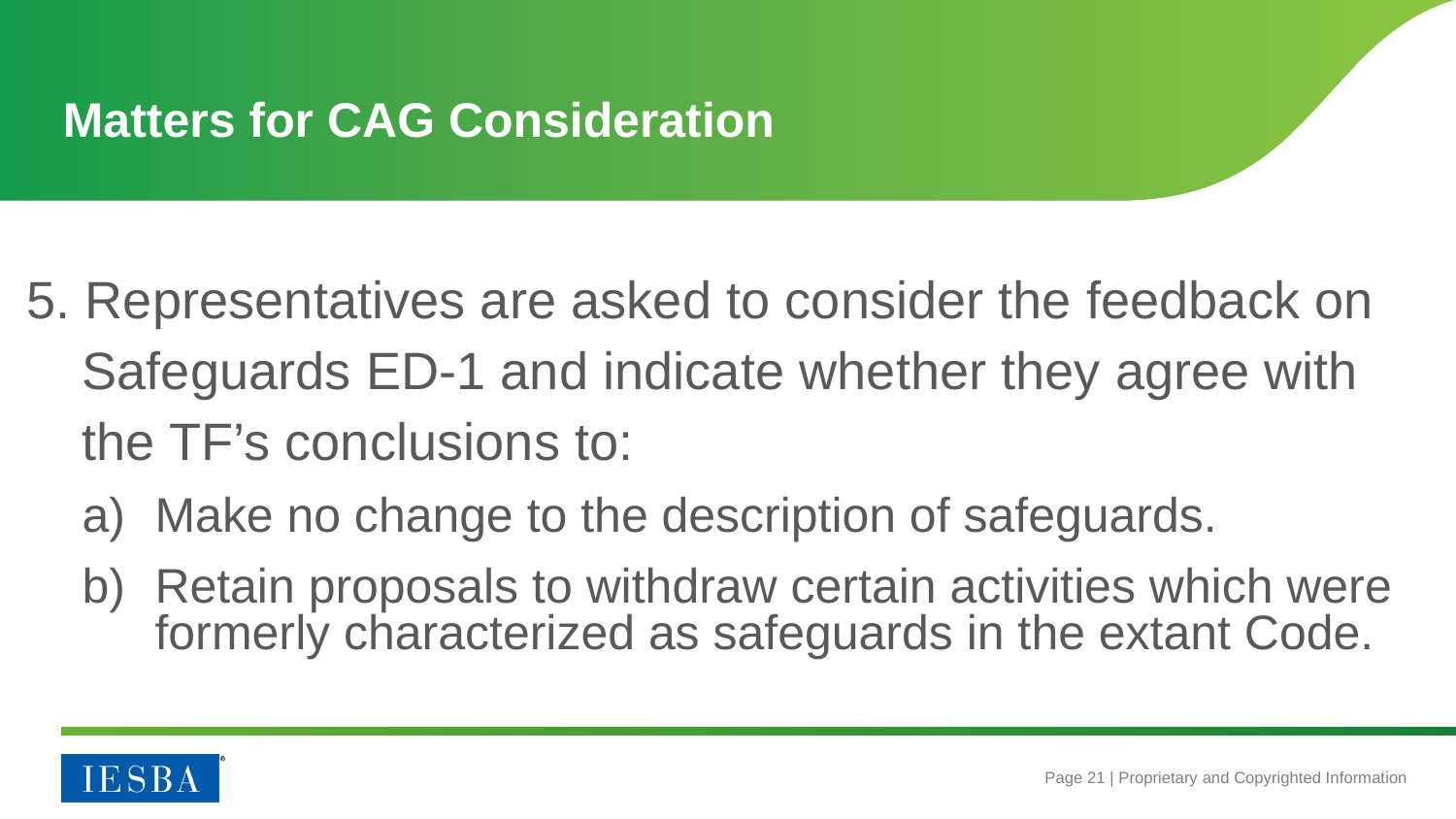

Matters for CAG Consideration
5. Representatives are asked to consider the feedback on Safeguards ED-1 and indicate whether they agree with the TF’s conclusions to:
Make no change to the description of safeguards.
Retain proposals to withdraw certain activities which were formerly characterized as safeguards in the extant Code.